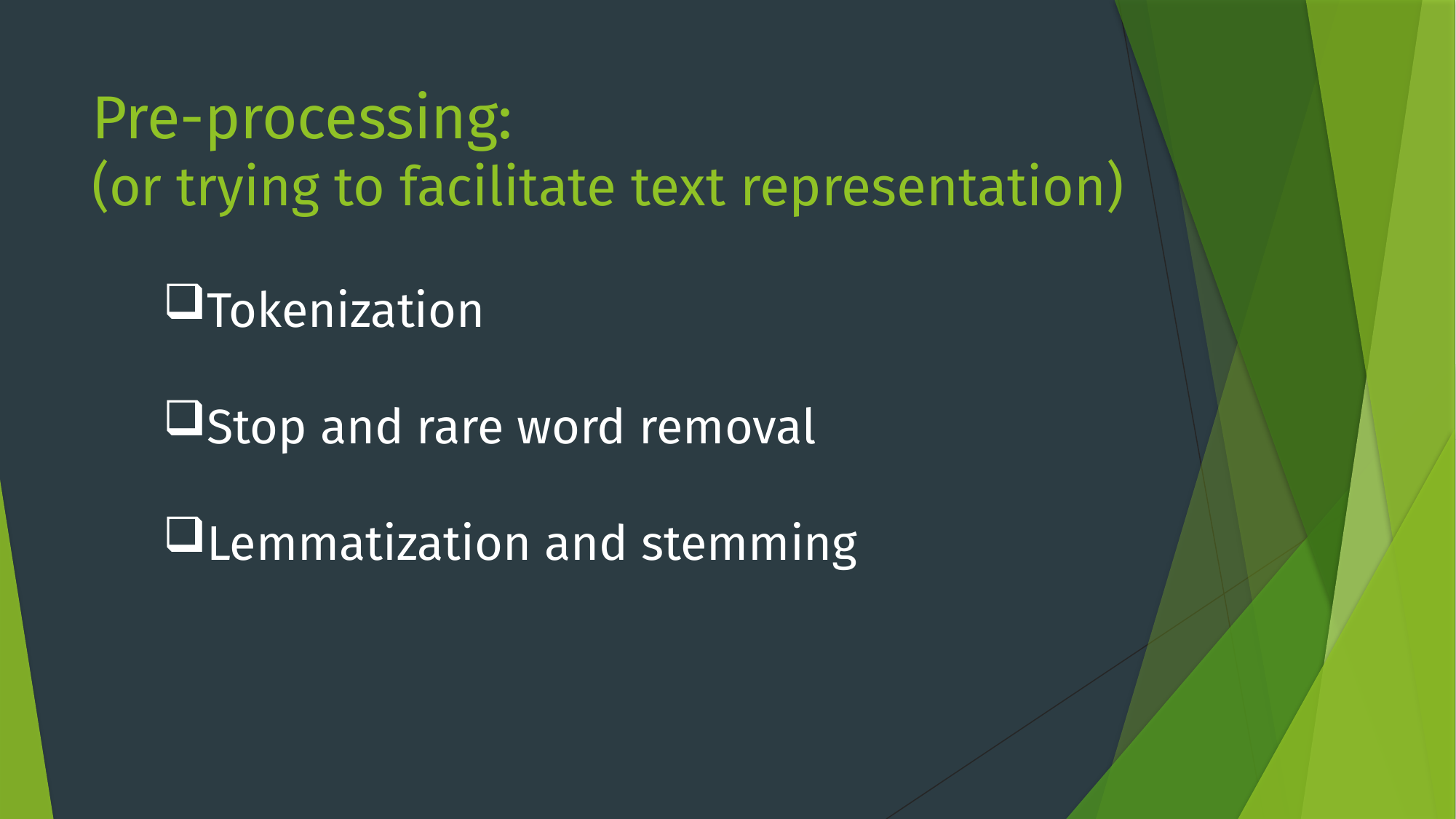

# Pre-processing: (or trying to facilitate text representation)
Tokenization

Stop and rare word removal

Lemmatization and stemming